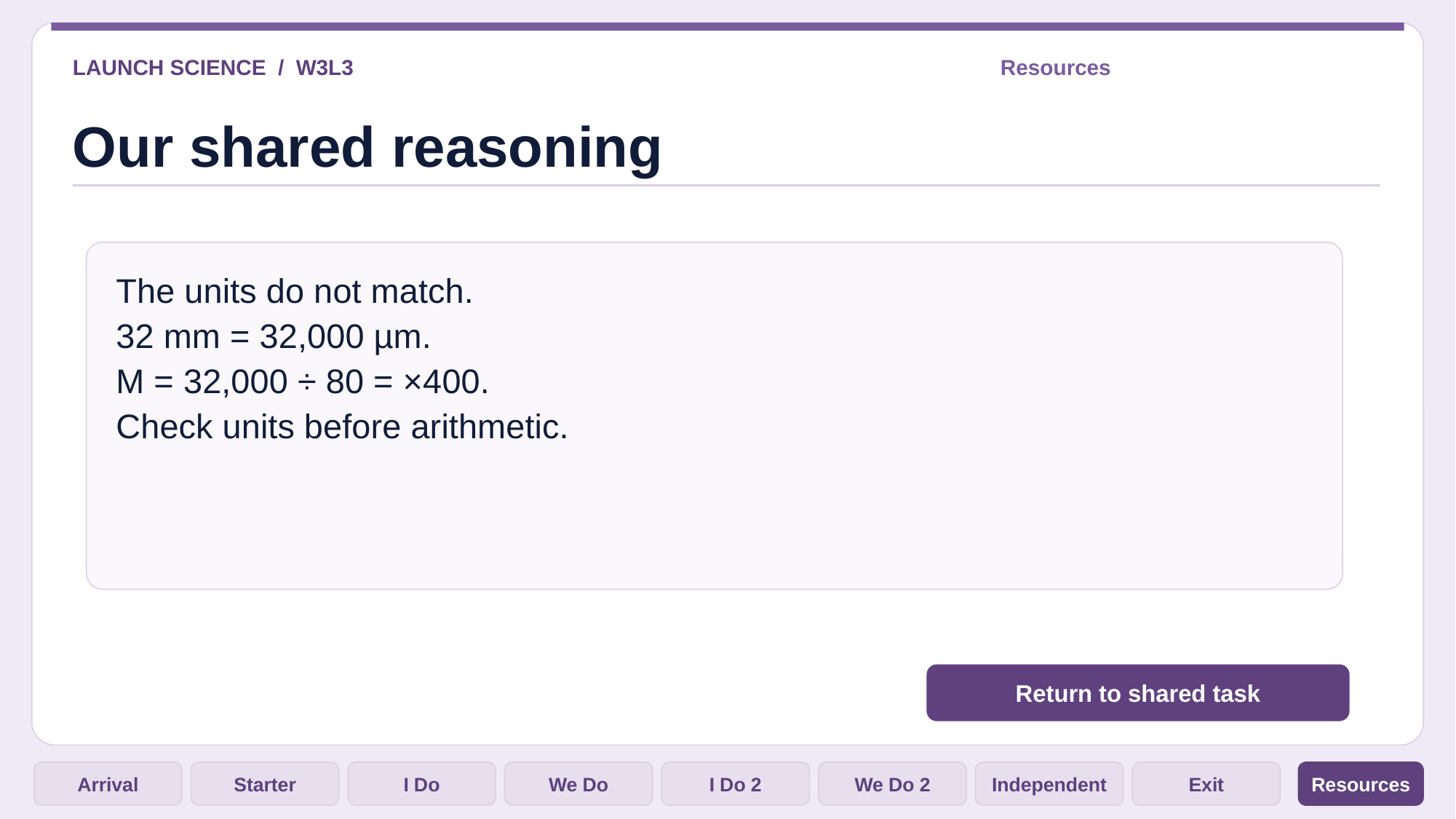

LAUNCH SCIENCE  /  W3L3
Resources
Our shared reasoning

The units do not match.
32 mm = 32,000 µm.
M = 32,000 ÷ 80 = ×400.
Check units before arithmetic.
Return to shared task
Arrival
Starter
I Do
We Do
I Do 2
We Do 2
Independent
Exit
Resources